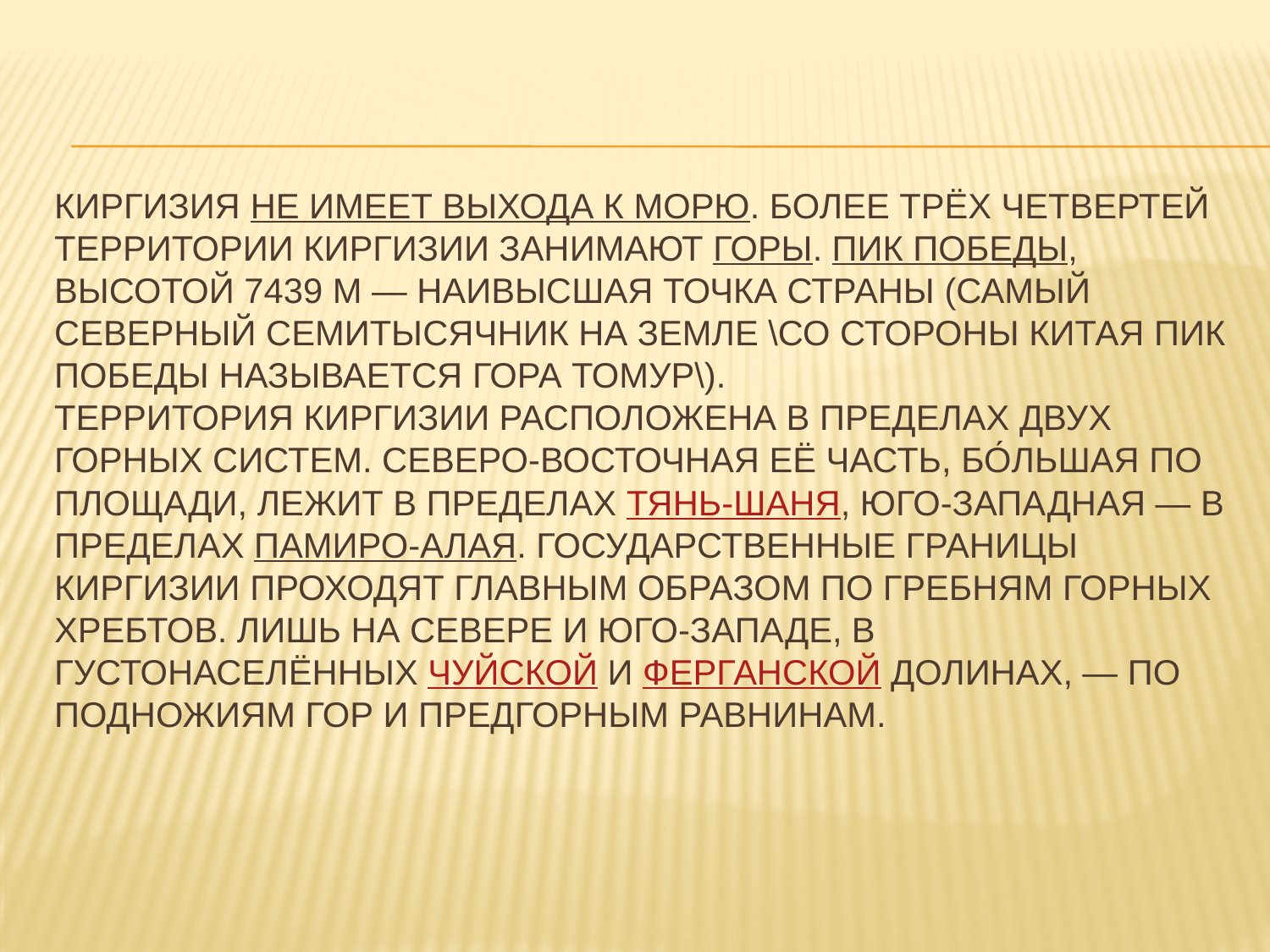

# Киргизия не имеет выхода к морю. Более трёх четвертей территории Киргизии занимают горы. Пик Победы, высотой 7439 м — наивысшая точка страны (самый северный семитысячник на земле \со стороны Китая Пик Победы называется гора Томур\). Территория Киргизии расположена в пределах двух горных систем. Северо-восточная её часть, бо́льшая по площади, лежит в пределах Тянь-Шаня, юго-западная — в пределах Памиро-Алая. Государственные границы Киргизии проходят главным образом по гребням горных хребтов. Лишь на севере и юго-западе, в густонаселённых Чуйской и Ферганской долинах, — по подножиям гор и предгорным равнинам.